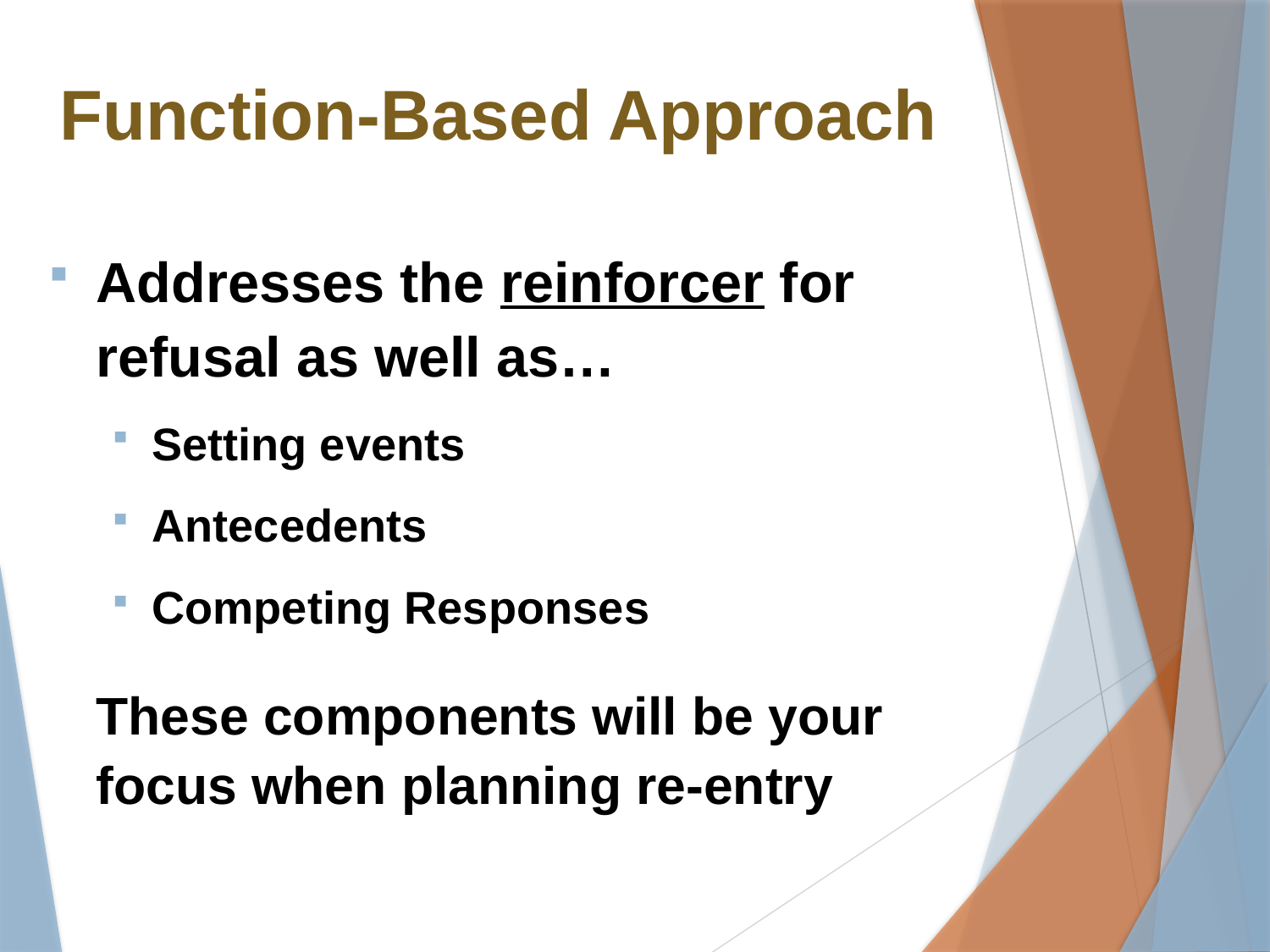

# Function-Based Approach
Addresses the reinforcer for refusal as well as…
Setting events
Antecedents
Competing Responses
These components will be your focus when planning re-entry